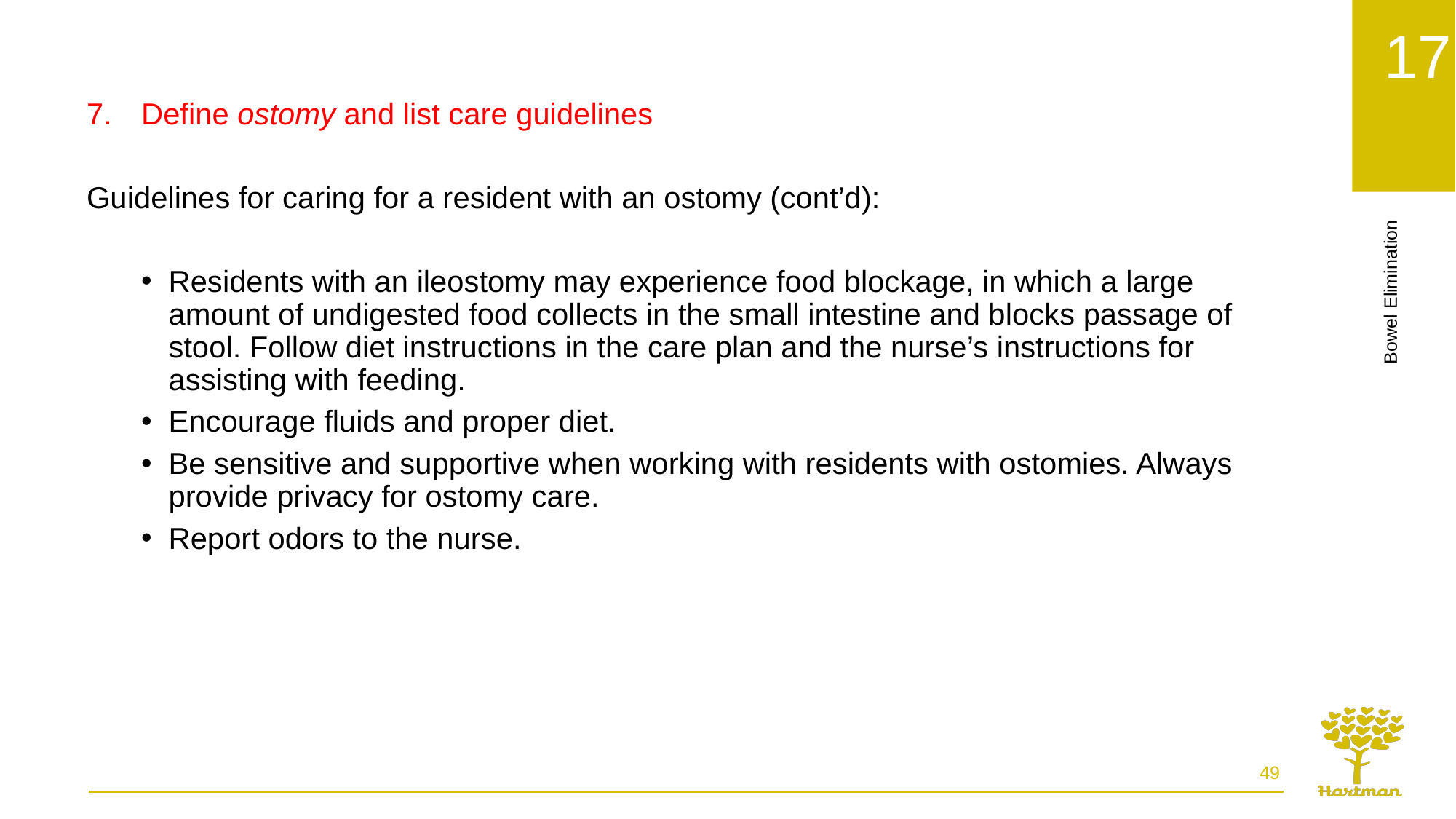

Define ostomy and list care guidelines

Guidelines for caring for a resident with an ostomy (cont’d):

Residents with an ileostomy may experience food blockage, in which a large amount of undigested food collects in the small intestine and blocks passage of stool. Follow diet instructions in the care plan and the nurse’s instructions for assisting with feeding.
Encourage fluids and proper diet.
Be sensitive and supportive when working with residents with ostomies. Always provide privacy for ostomy care.
Report odors to the nurse.

49